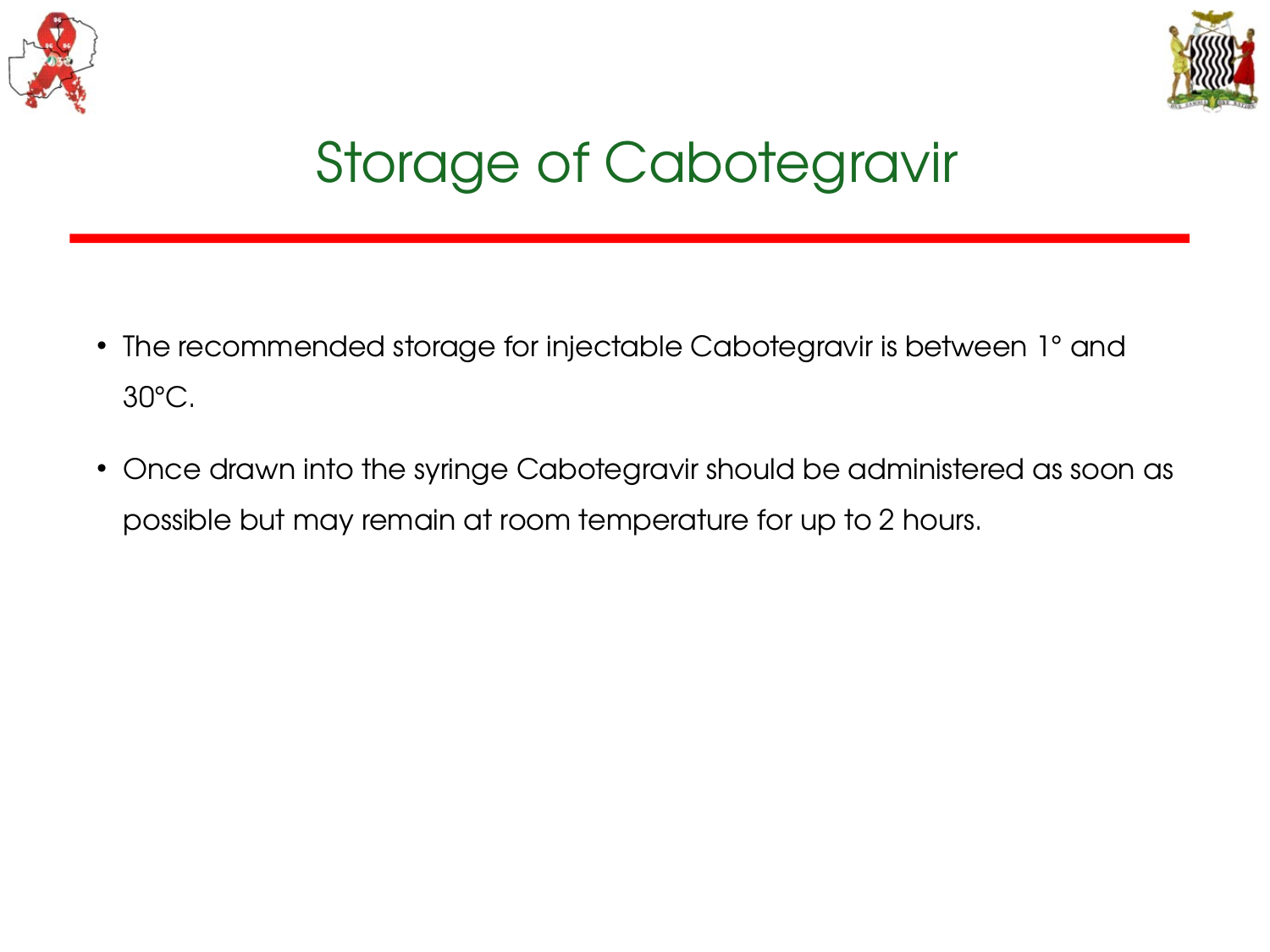

# Storage of Cabotegravir
The recommended storage for injectable Cabotegravir is between 1° and 30°C.
Once drawn into the syringe Cabotegravir should be administered as soon as possible but may remain at room temperature for up to 2 hours.